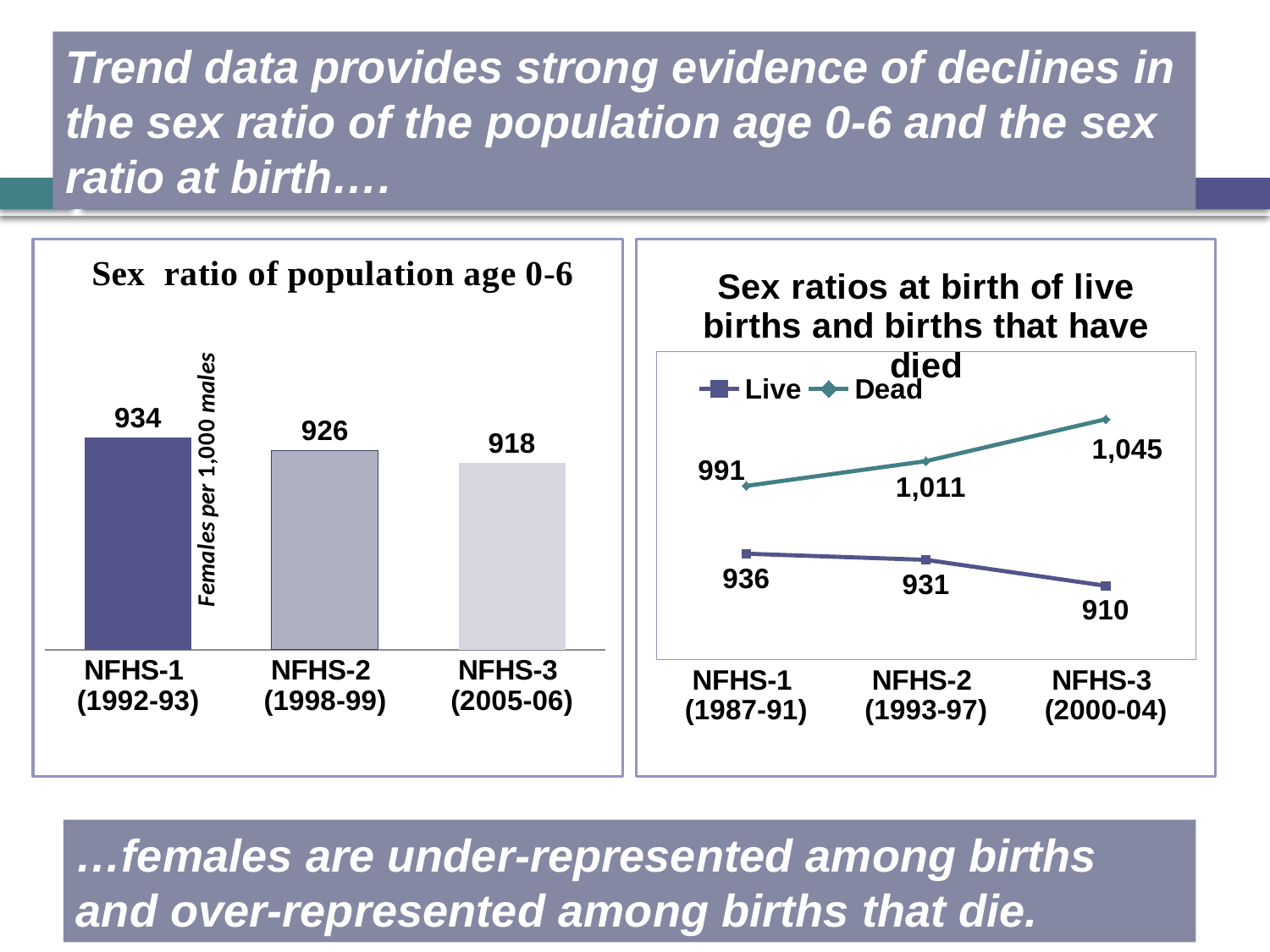

Trend data provides strong evidence of declines in the sex ratio of the population age 0-6 and the sex ratio at birth….

### Chart

| Category | #REF! |
|---|---|
| NFHS-1
(1992-93) | 934.0 |
| NFHS-2
(1998-99) | 926.0 |
| NFHS-3
(2005-06) | 918.0 |

### Chart: Sex ratios at birth of live births and births that have died

| Category | Live | Dead |
|---|---|---|
| NFHS-1
(1987-91) | 936.0 | 991.0 |
| NFHS-2
(1993-97) | 931.0 | 1011.0 |
| NFHS-3
(2000-04) | 910.0 | 1045.0 |
…females are under-represented among births and over-represented among births that die.